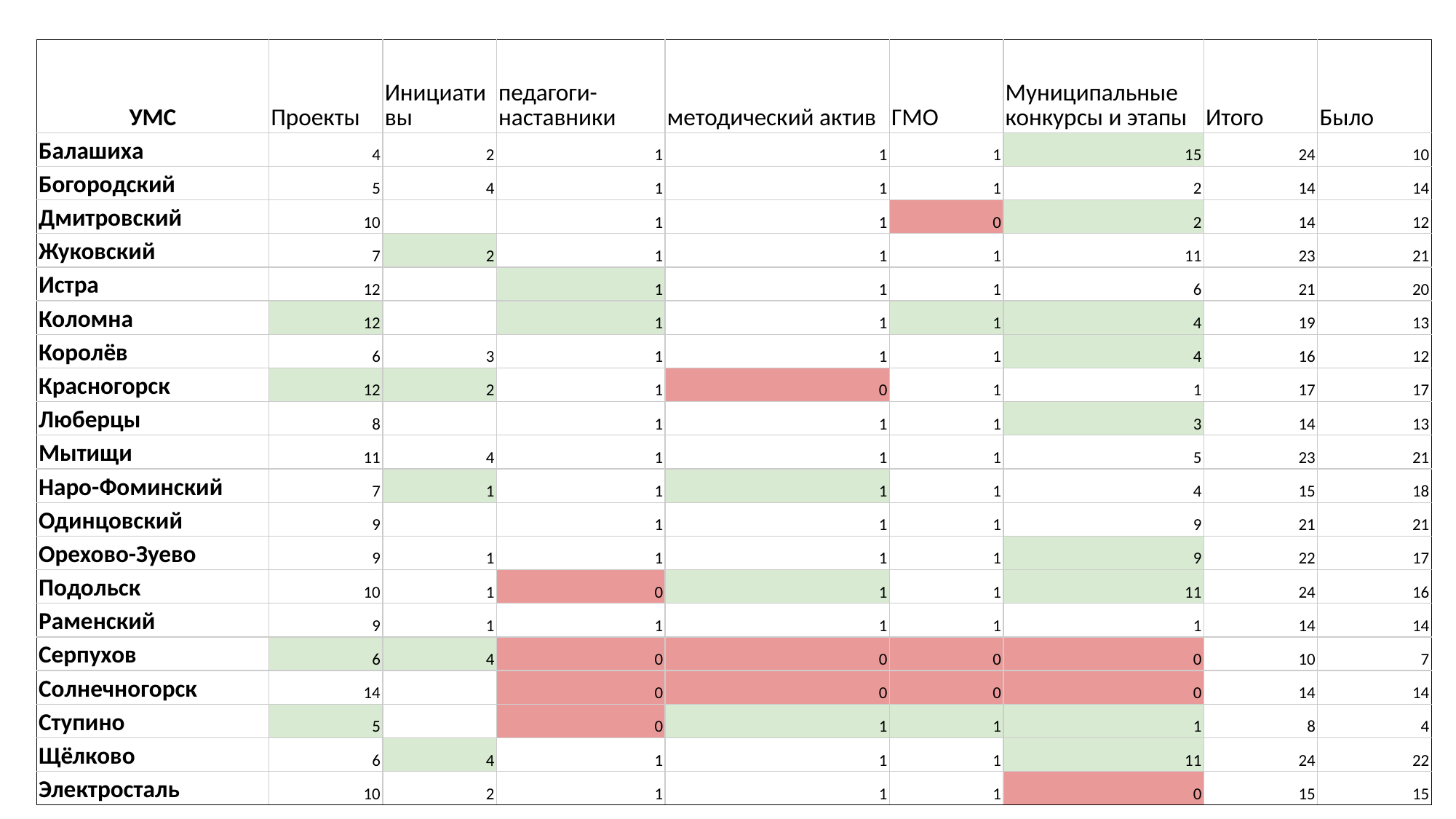

| УМС | Проекты | Инициативы | педагоги-наставники | методический актив | ГМО | Муниципальные конкурсы и этапы | Итого | Было |
| --- | --- | --- | --- | --- | --- | --- | --- | --- |
| Балашиха | 4 | 2 | 1 | 1 | 1 | 15 | 24 | 10 |
| Богородский | 5 | 4 | 1 | 1 | 1 | 2 | 14 | 14 |
| Дмитровский | 10 |  | 1 | 1 | 0 | 2 | 14 | 12 |
| Жуковский | 7 | 2 | 1 | 1 | 1 | 11 | 23 | 21 |
| Истра | 12 |  | 1 | 1 | 1 | 6 | 21 | 20 |
| Коломна | 12 |  | 1 | 1 | 1 | 4 | 19 | 13 |
| Королёв | 6 | 3 | 1 | 1 | 1 | 4 | 16 | 12 |
| Красногорск | 12 | 2 | 1 | 0 | 1 | 1 | 17 | 17 |
| Люберцы | 8 |  | 1 | 1 | 1 | 3 | 14 | 13 |
| Мытищи | 11 | 4 | 1 | 1 | 1 | 5 | 23 | 21 |
| Наро-Фоминский | 7 | 1 | 1 | 1 | 1 | 4 | 15 | 18 |
| Одинцовский | 9 |  | 1 | 1 | 1 | 9 | 21 | 21 |
| Орехово-Зуево | 9 | 1 | 1 | 1 | 1 | 9 | 22 | 17 |
| Подольск | 10 | 1 | 0 | 1 | 1 | 11 | 24 | 16 |
| Раменский | 9 | 1 | 1 | 1 | 1 | 1 | 14 | 14 |
| Серпухов | 6 | 4 | 0 | 0 | 0 | 0 | 10 | 7 |
| Солнечногорск | 14 |  | 0 | 0 | 0 | 0 | 14 | 14 |
| Ступино | 5 |  | 0 | 1 | 1 | 1 | 8 | 4 |
| Щёлково | 6 | 4 | 1 | 1 | 1 | 11 | 24 | 22 |
| Электросталь | 10 | 2 | 1 | 1 | 1 | 0 | 15 | 15 |